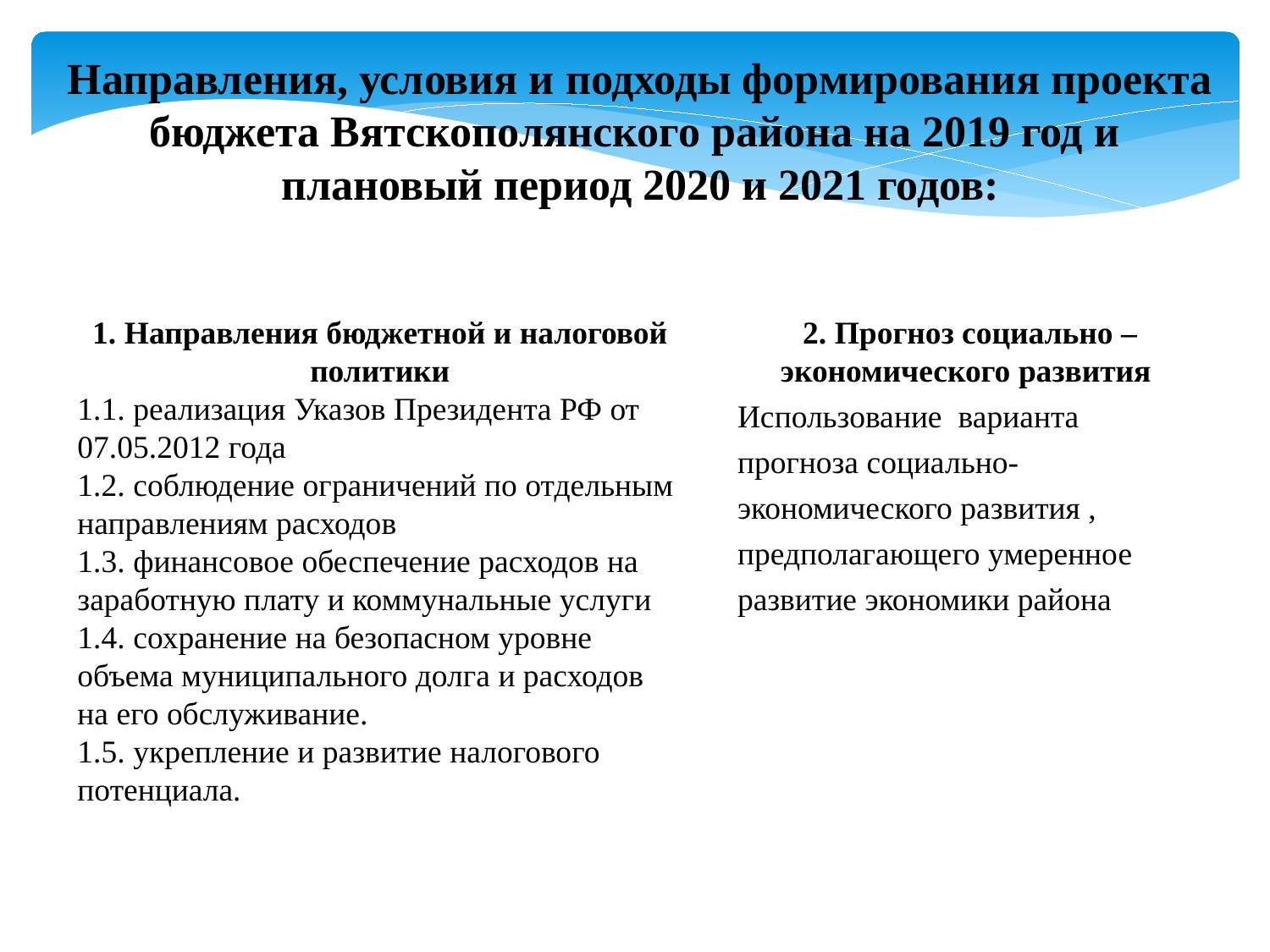

Направления, условия и подходы формирования проекта бюджета Вятскополянского района на 2019 год и
плановый период 2020 и 2021 годов:
1. Направления бюджетной и налоговой политики
1.1. реализация Указов Президента РФ от 07.05.2012 года
1.2. соблюдение ограничений по отдельным направлениям расходов
1.3. финансовое обеспечение расходов на заработную плату и коммунальные услуги
1.4. сохранение на безопасном уровне объема муниципального долга и расходов на его обслуживание.
1.5. укрепление и развитие налогового потенциала.
2. Прогноз социально – экономического развития
Использование  варианта прогноза социально-экономического развития , предполагающего умеренное развитие экономики района